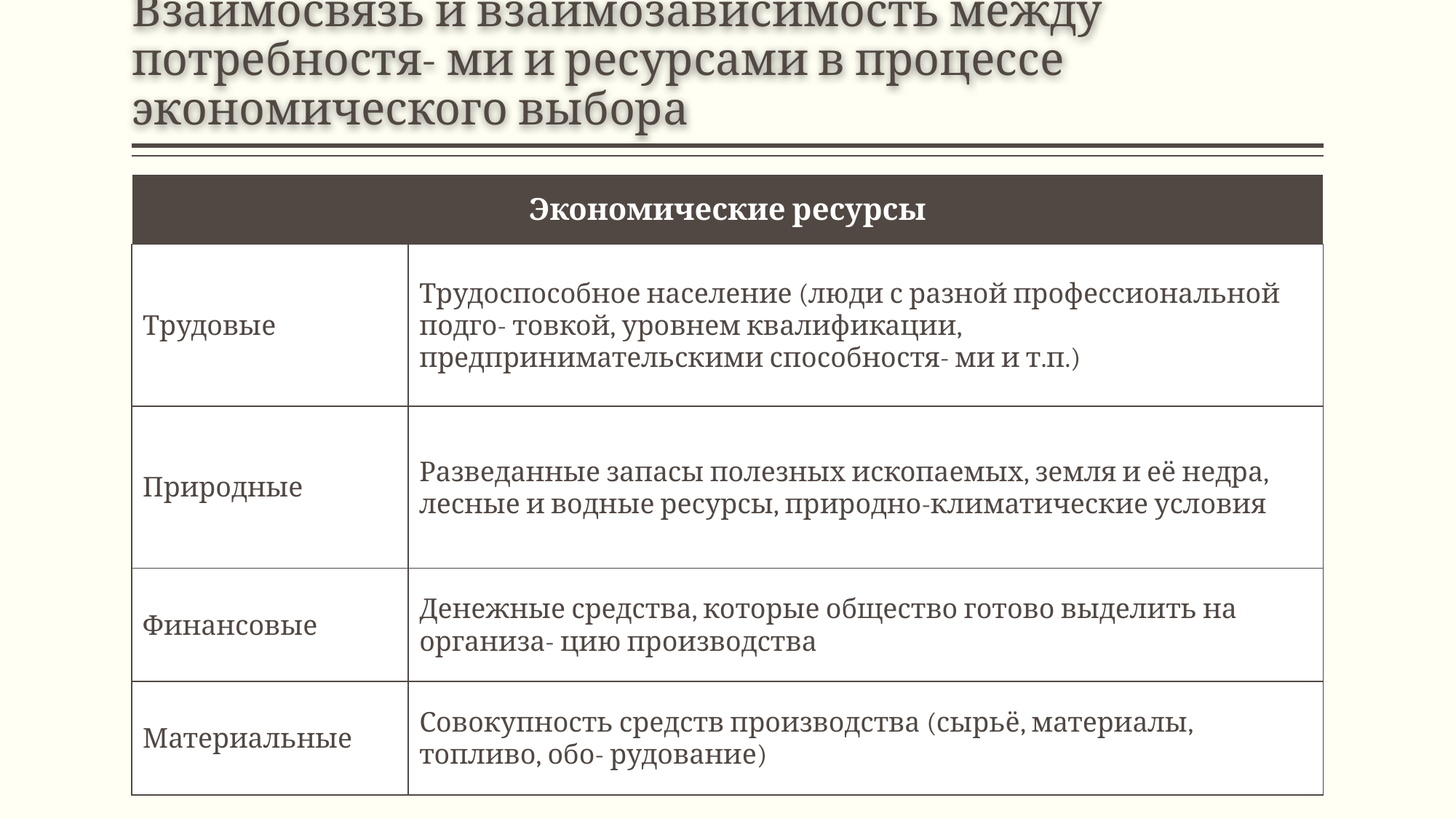

# Взаимосвязь и взаимозависимость между потребностя- ми и ресурсами в процессе экономического выбора
| Экономические ресурсы |  |
| --- | --- |
| Трудовые | Трудоспособное население (люди с разной профессиональной подго- товкой, уровнем квалификации, предпринимательскими способностя- ми и т.п.) |
| Природные | Разведанные запасы полезных ископаемых, земля и её недра, лесные и водные ресурсы, природно-климатические условия |
| Финансовые | Денежные средства, которые общество готово выделить на организа- цию производства |
| Материальные | Совокупность средств производства (сырьё, материалы, топливо, обо- рудование) |